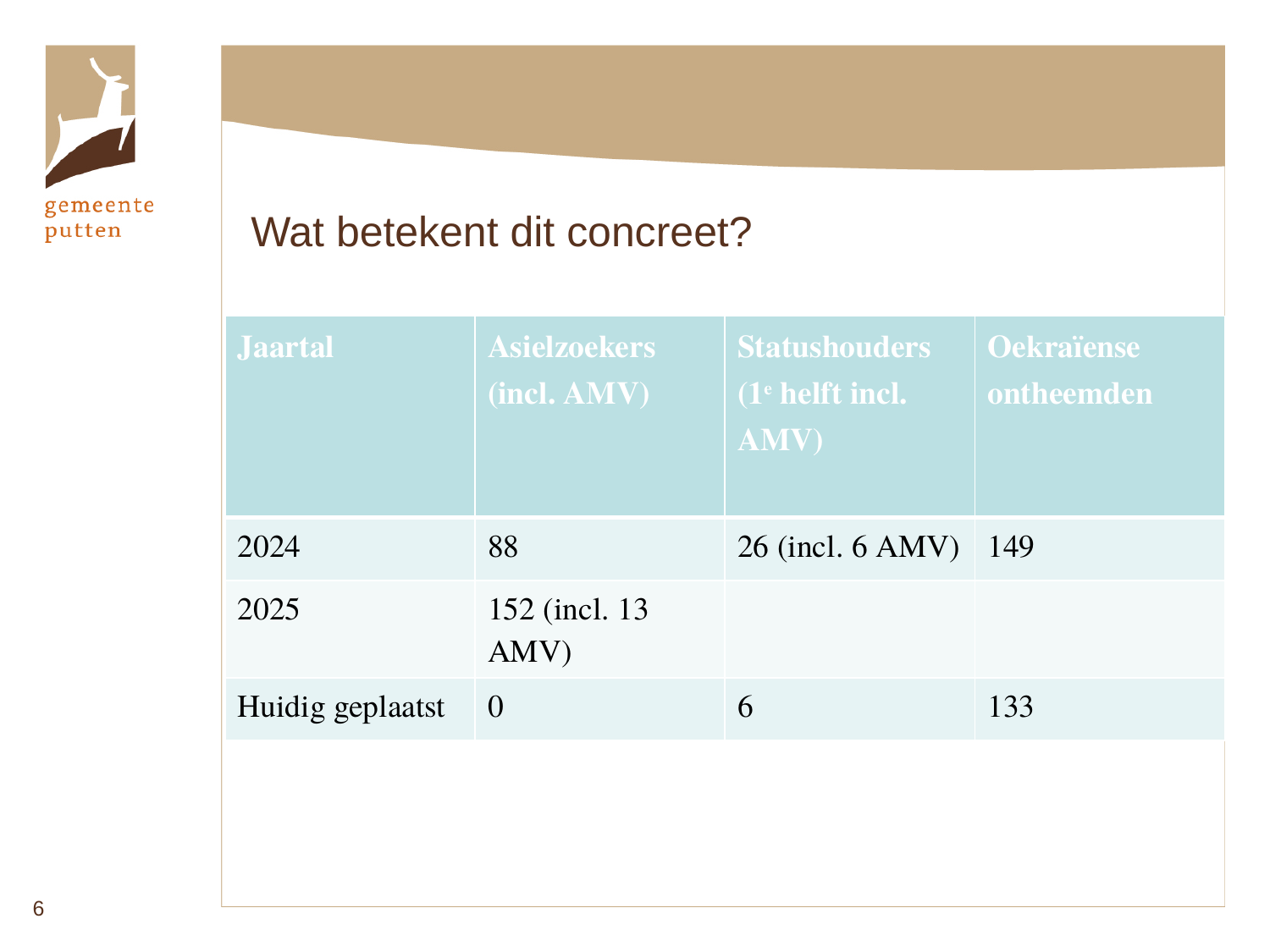

Wat betekent dit concreet?
| Jaartal | Asielzoekers (incl. AMV) | Statushouders (1e helft incl. AMV) | Oekraïense ontheemden |
| --- | --- | --- | --- |
| 2024 | 88 | 26 (incl. 6 AMV) | 149 |
| 2025 | 152 (incl. 13 AMV) |  |  |
| Huidig geplaatst | 0 | 6 | 133 |
6